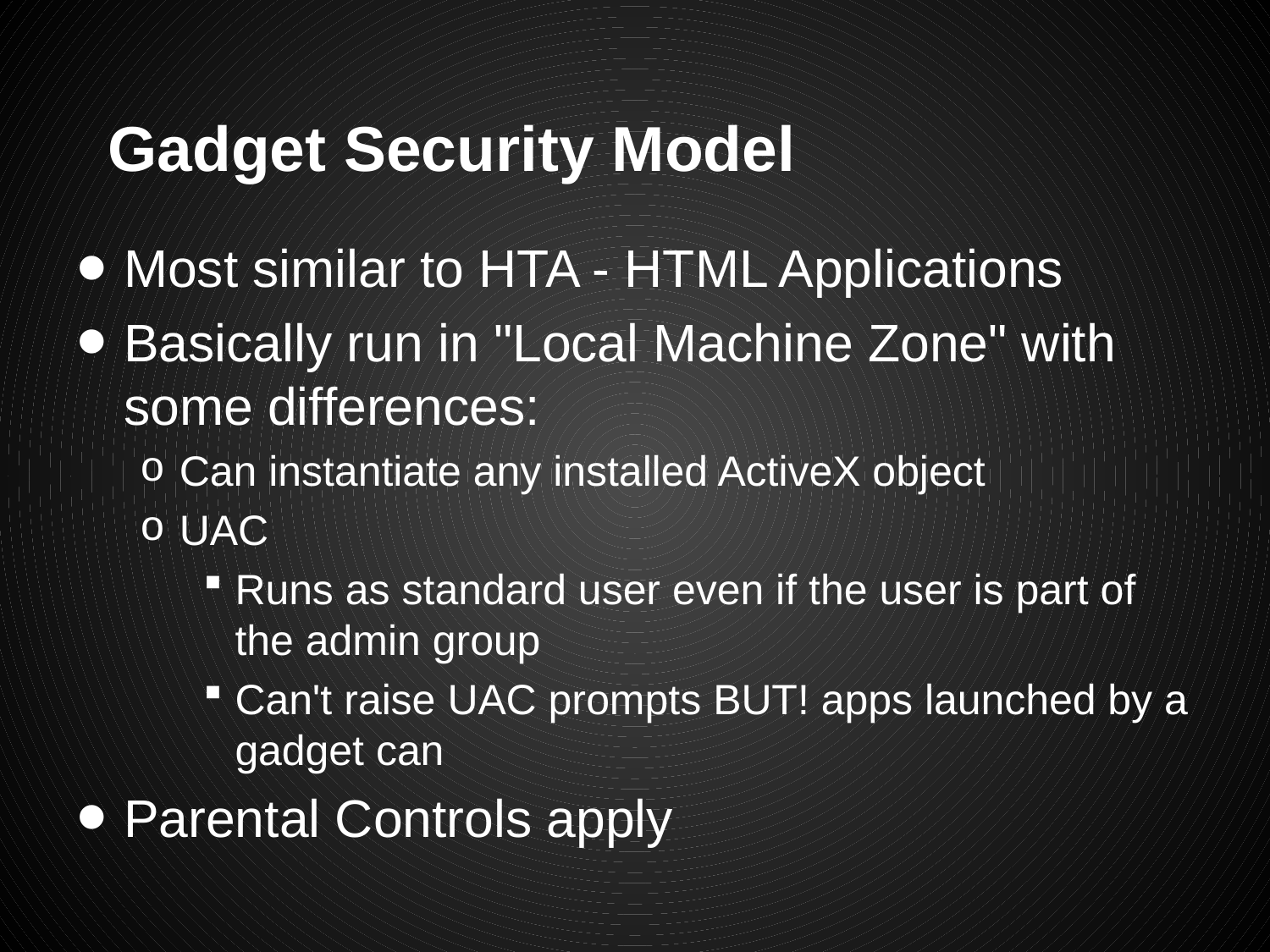

# Gadget Security Model
Most similar to HTA - HTML Applications
Basically run in "Local Machine Zone" with some differences:
Can instantiate any installed ActiveX object
UAC
Runs as standard user even if the user is part of the admin group
Can't raise UAC prompts BUT! apps launched by a gadget can
Parental Controls apply